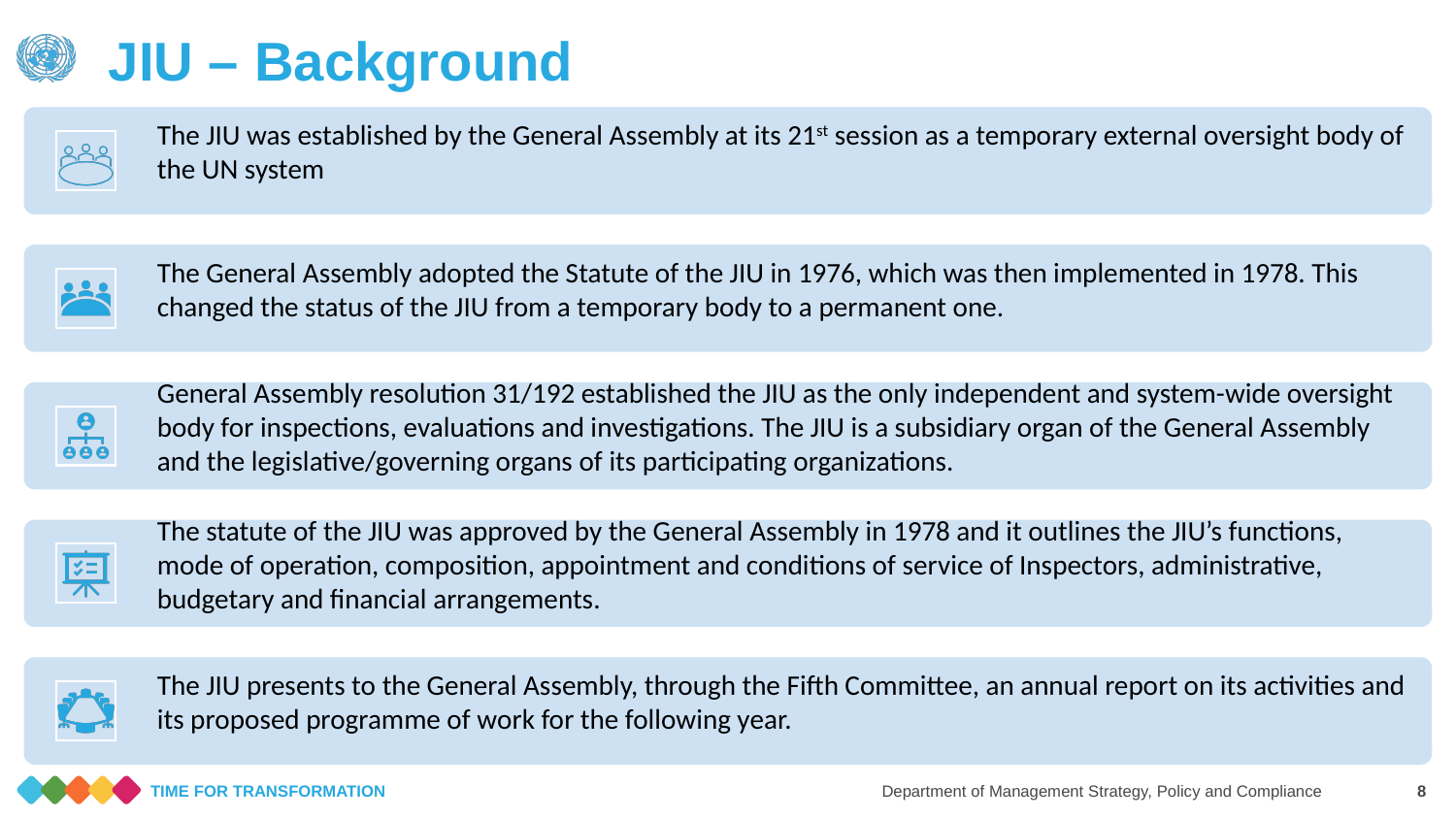

# JIU – Background
The JIU was established by the General Assembly at its 21st session as a temporary external oversight body of the UN system
The General Assembly adopted the Statute of the JIU in 1976, which was then implemented in 1978. This changed the status of the JIU from a temporary body to a permanent one.
General Assembly resolution 31/192 established the JIU as the only independent and system-wide oversight body for inspections, evaluations and investigations. The JIU is a subsidiary organ of the General Assembly and the legislative/governing organs of its participating organizations.
The statute of the JIU was approved by the General Assembly in 1978 and it outlines the JIU’s functions, mode of operation, composition, appointment and conditions of service of Inspectors, administrative, budgetary and financial arrangements.
The JIU presents to the General Assembly, through the Fifth Committee, an annual report on its activities and its proposed programme of work for the following year.
Department of Management Strategy, Policy and Compliance
8